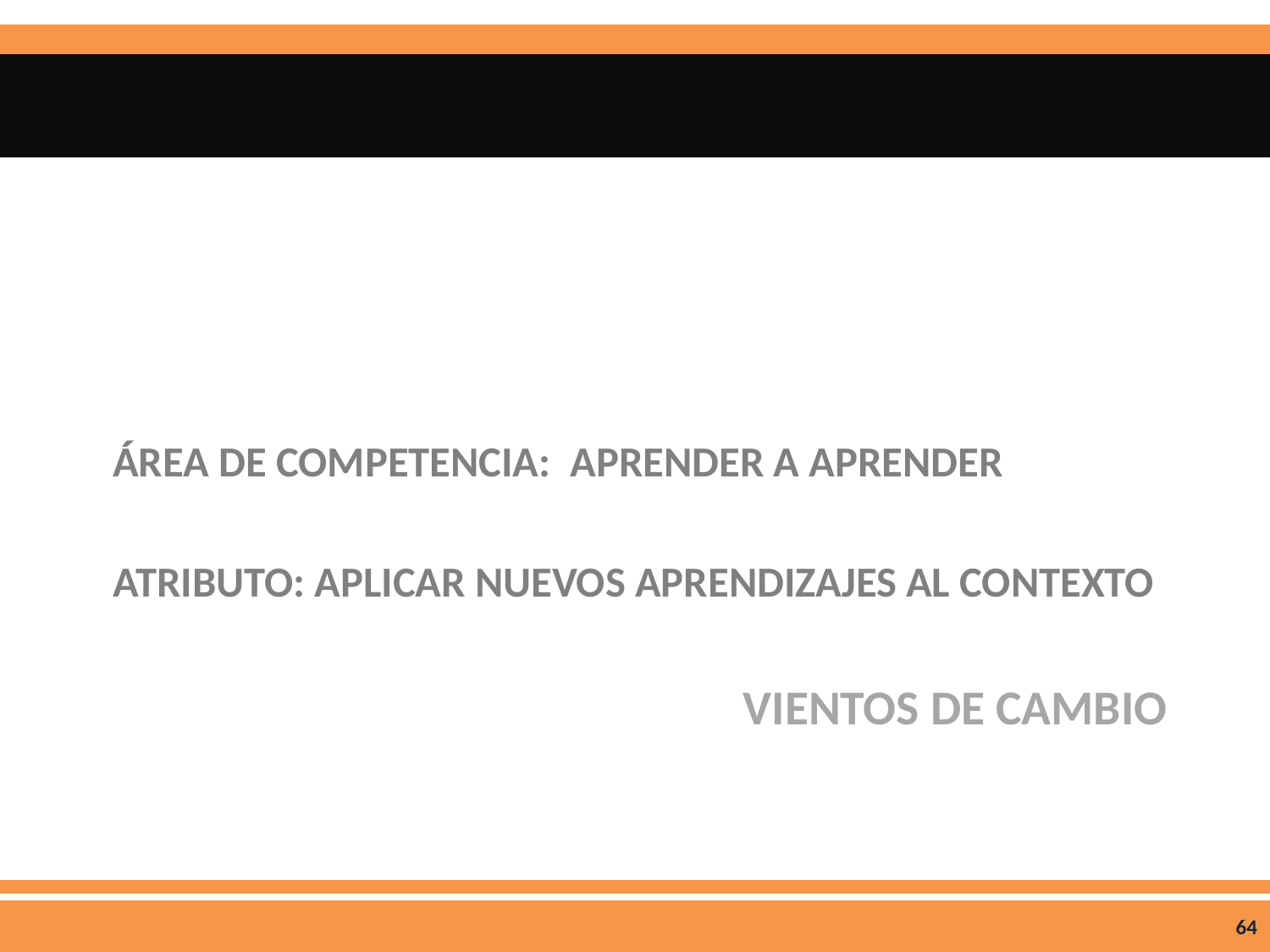

ÁREA DE COMPETENCIA:  Aprender a Aprender

ATRIBUTO: Aplicar nuevos aprendizajes al contexto
# VIENTOS DE CAMBIO
64